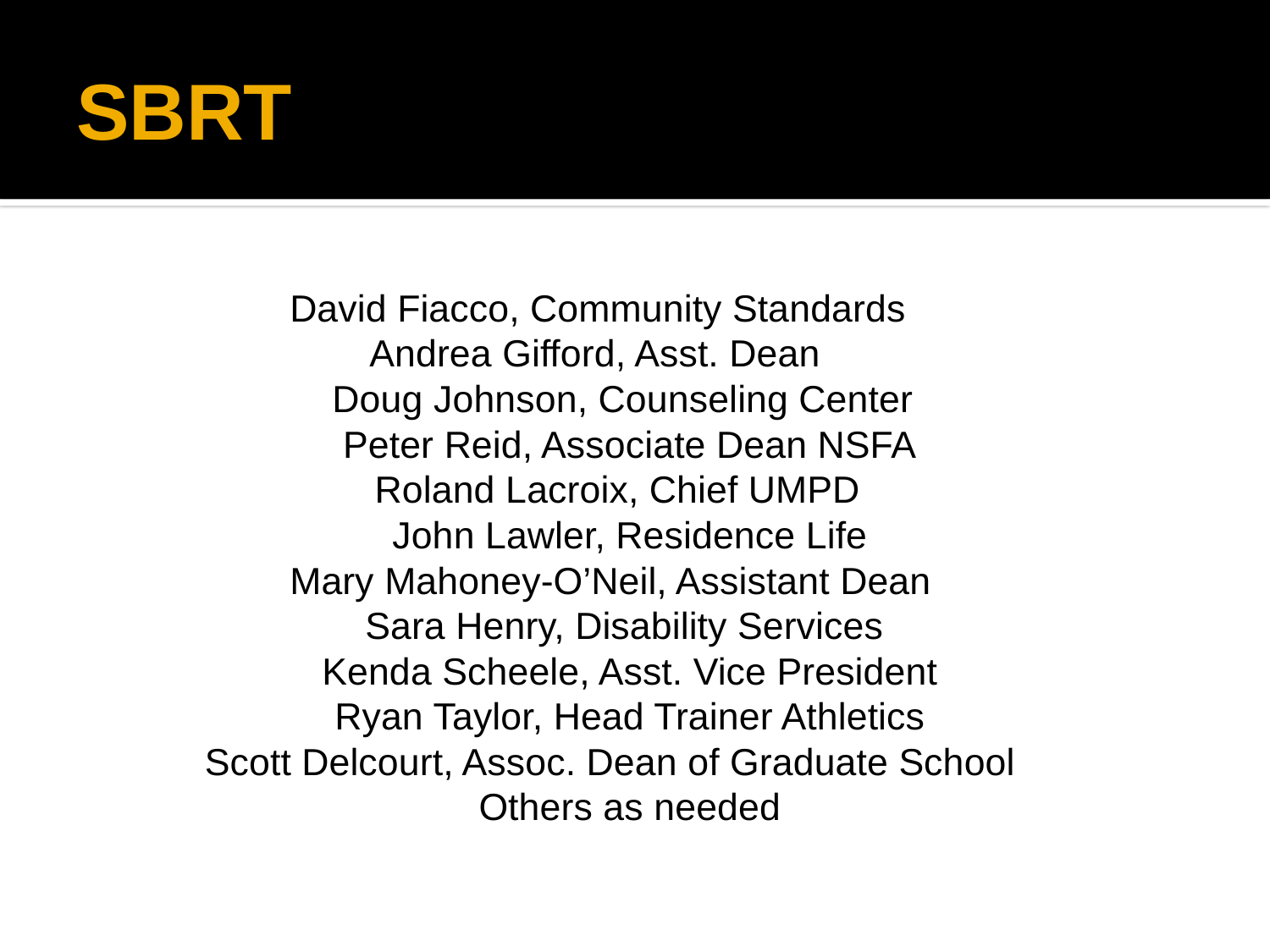

# SBRT
David Fiacco, Community Standards
Andrea Gifford, Asst. Dean
Doug Johnson, Counseling Center
Peter Reid, Associate Dean NSFA
Roland Lacroix, Chief UMPD
John Lawler, Residence Life
Mary Mahoney-O’Neil, Assistant Dean
Sara Henry, Disability Services
Kenda Scheele, Asst. Vice President
Ryan Taylor, Head Trainer Athletics
Scott Delcourt, Assoc. Dean of Graduate School
Others as needed